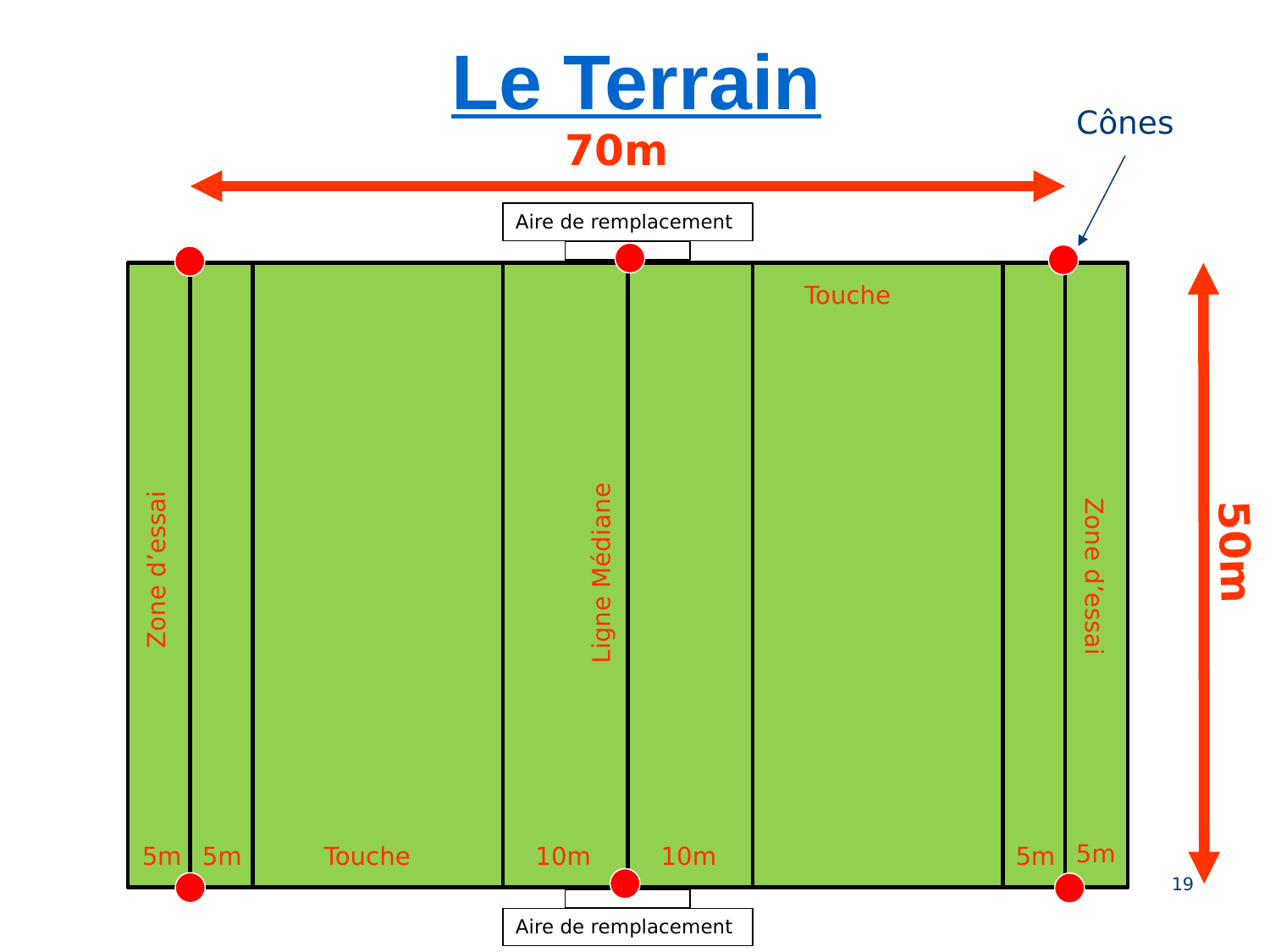

Le Terrain
Cônes
70m
Aire de remplacement

Aire de remplacement

Touche
50m
Ligne Médiane
 Zone d’essai
 Zone d’essai
5m
5m
5m
Touche
10m
10m
5m
19